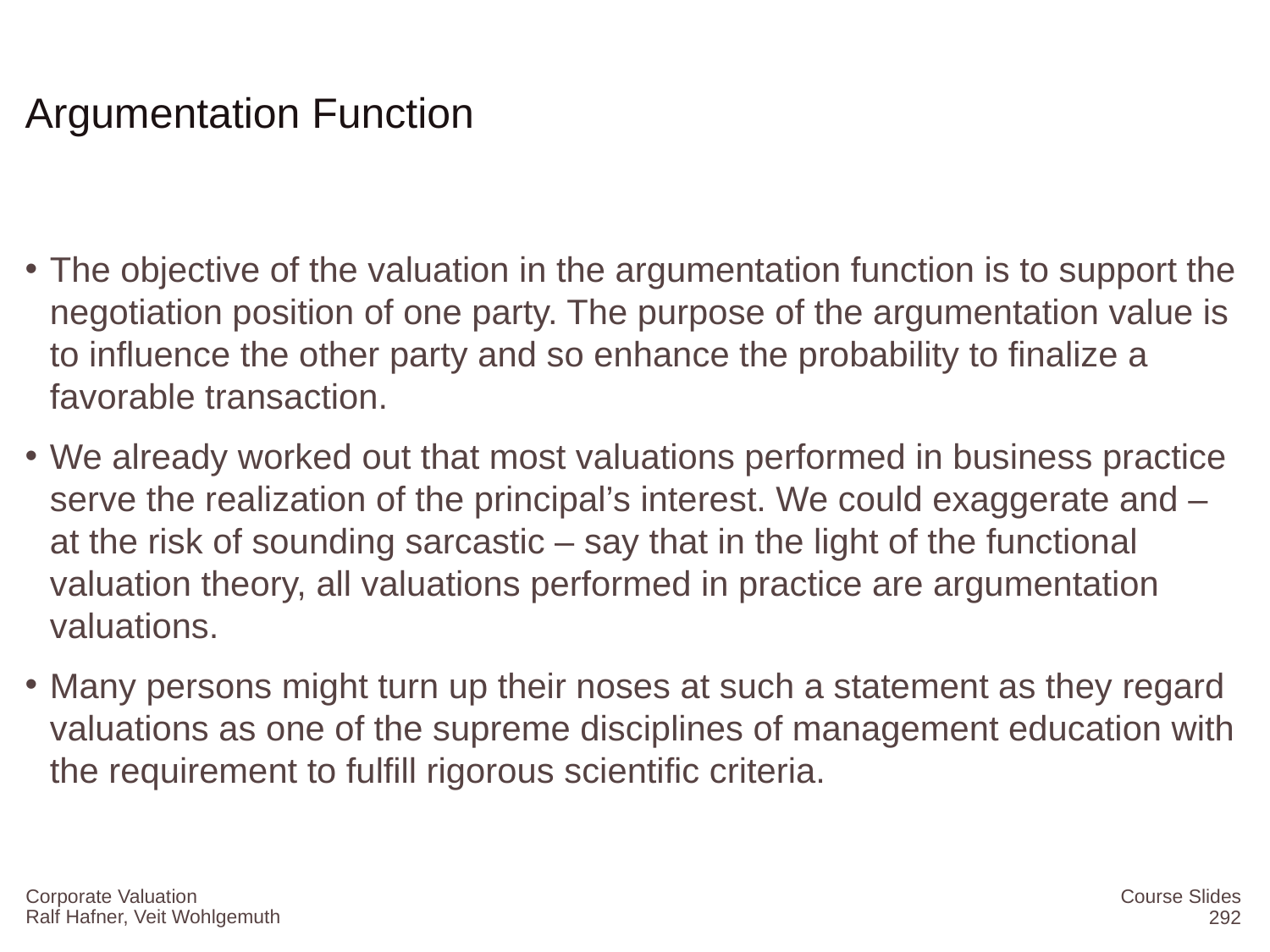

# Argumentation Function
The objective of the valuation in the argumentation function is to support the negotiation position of one party. The purpose of the argumentation value is to influence the other party and so enhance the probability to finalize a favorable transaction.
We already worked out that most valuations performed in business practice serve the realization of the principal’s interest. We could exaggerate and – at the risk of sounding sarcastic – say that in the light of the functional valuation theory, all valuations performed in practice are argumentation valuations.
Many persons might turn up their noses at such a statement as they regard valuations as one of the supreme disciplines of management education with the requirement to fulfill rigorous scientific criteria.
Corporate Valuation
Course Slides
292